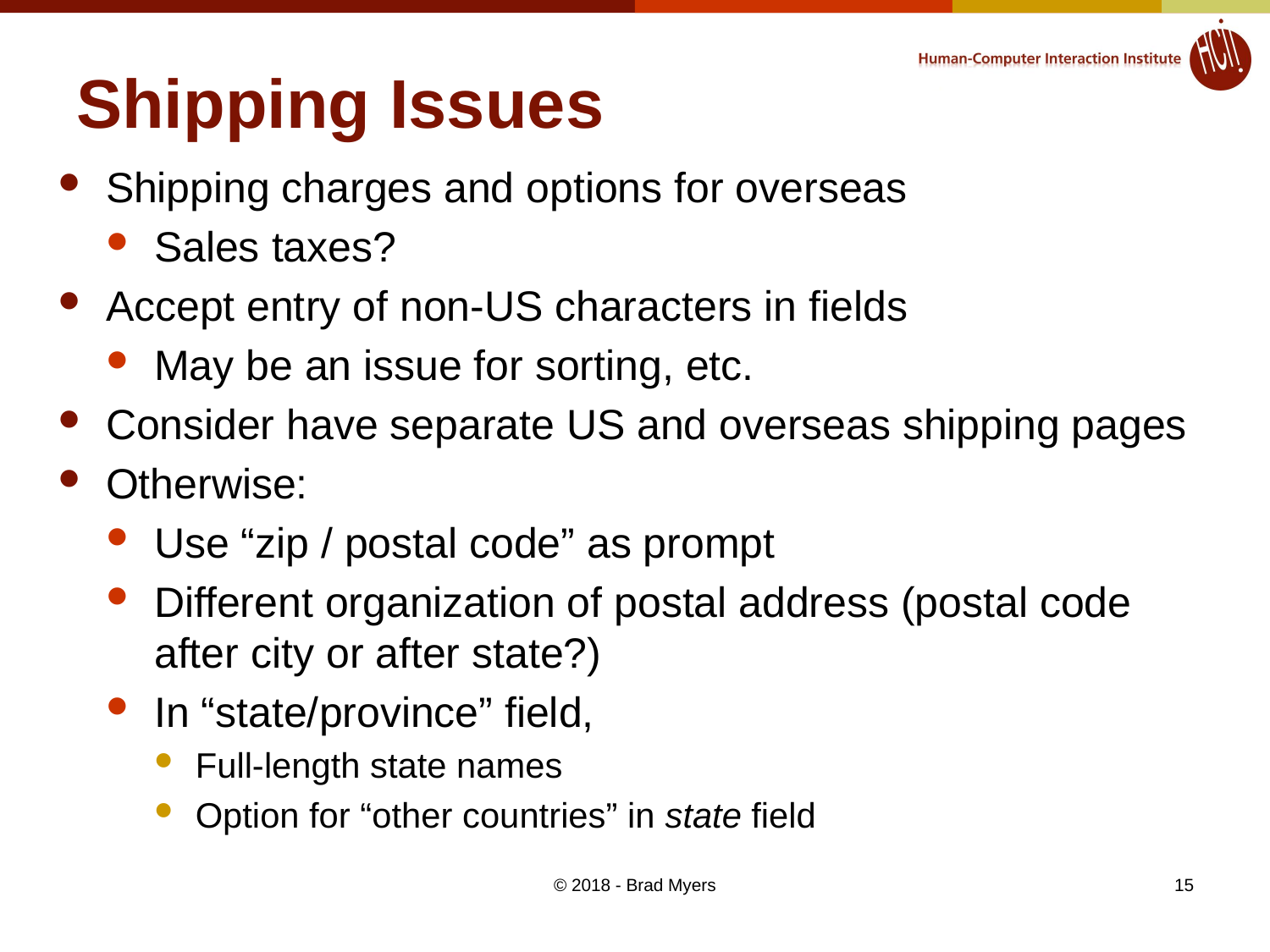

# Shipping Issues
Shipping charges and options for overseas
Sales taxes?
Accept entry of non-US characters in fields
May be an issue for sorting, etc.
Consider have separate US and overseas shipping pages
Otherwise:
Use “zip / postal code” as prompt
Different organization of postal address (postal code after city or after state?)
In “state/province” field,
Full-length state names
Option for “other countries” in state field
© 2018 - Brad Myers
15